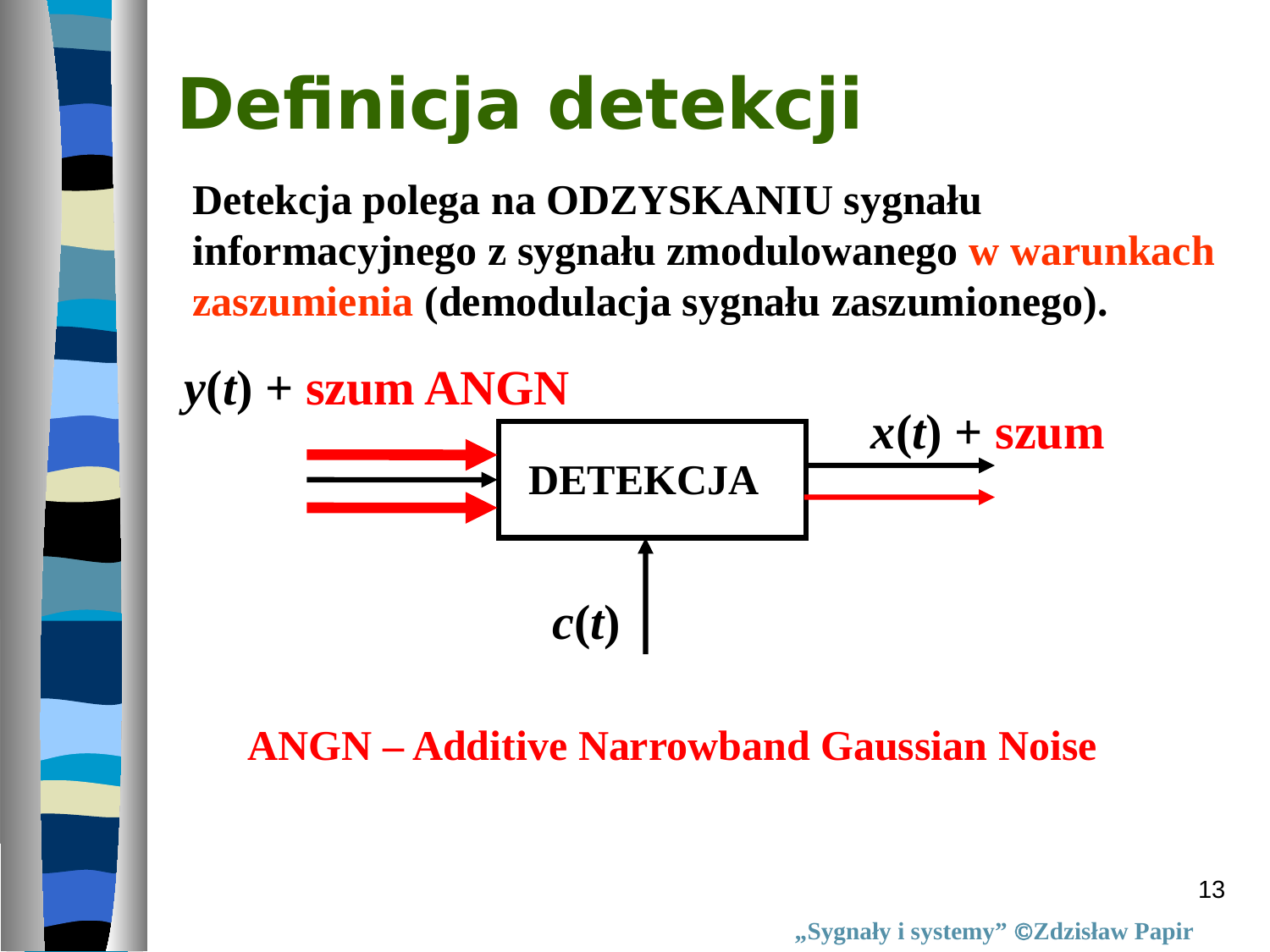

Definicja detekcji
Detekcja polega na ODZYSKANIU sygnału
informacyjnego z sygnału zmodulowanego w warunkach
zaszumienia (demodulacja sygnału zaszumionego).
y(t) + szum ANGN
x(t) + szum

DETEKCJA

c(t)

ANGN – Additive Narrowband Gaussian Noise
13
„Sygnały i systemy” ©Zdzisław Papir